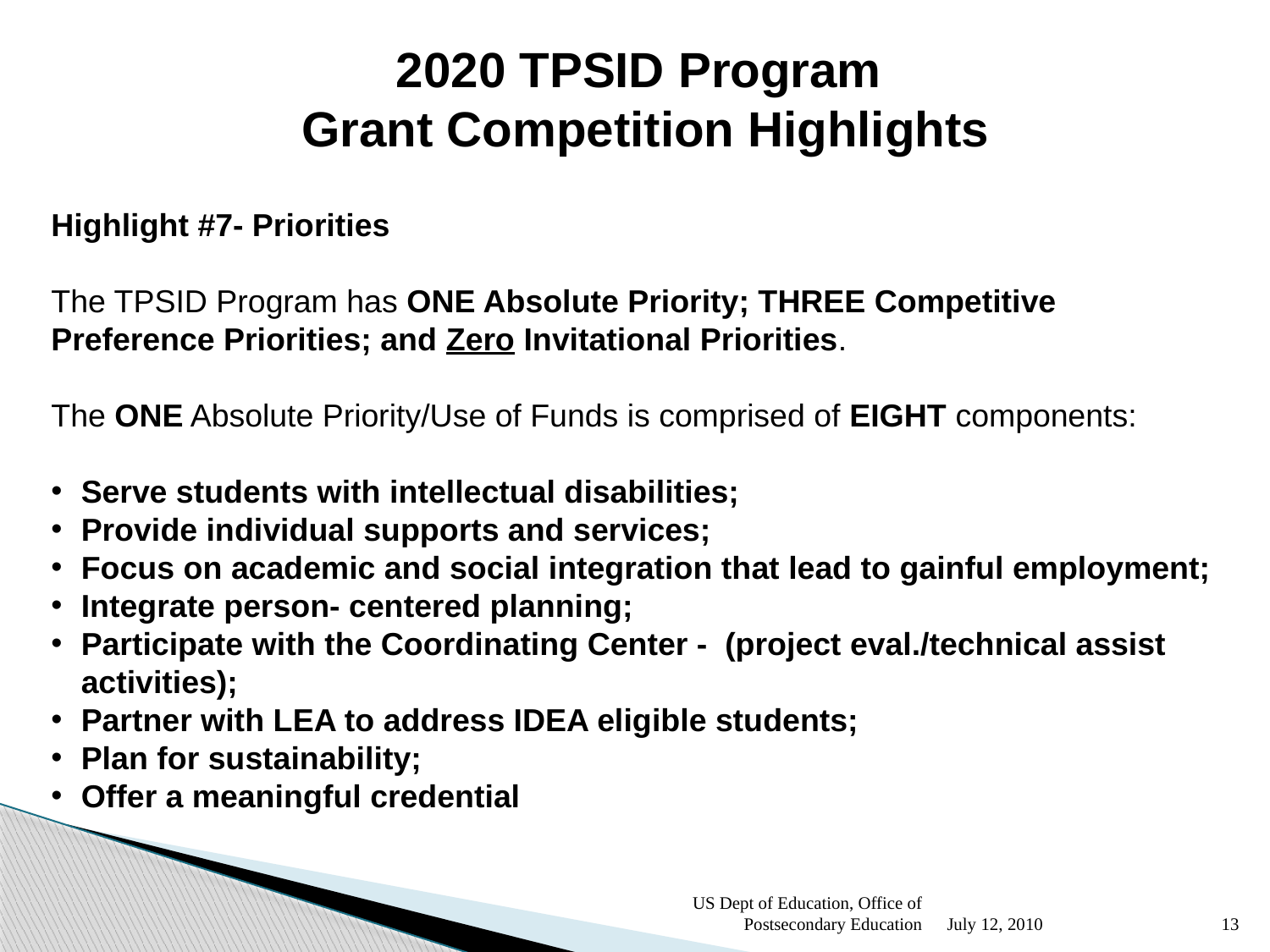

2020 TPSID Program
Grant Competition Highlights
Highlight #7- Priorities

The TPSID Program has ONE Absolute Priority; THREE Competitive Preference Priorities; and Zero Invitational Priorities.

The ONE Absolute Priority/Use of Funds is comprised of EIGHT components:

Serve students with intellectual disabilities;
Provide individual supports and services;
Focus on academic and social integration that lead to gainful employment;
Integrate person- centered planning;
Participate with the Coordinating Center -  (project eval./technical assist activities);
Partner with LEA to address IDEA eligible students;
Plan for sustainability;
Offer a meaningful credential

US Dept of Education, Office of Postsecondary Education
July 12, 2010
13